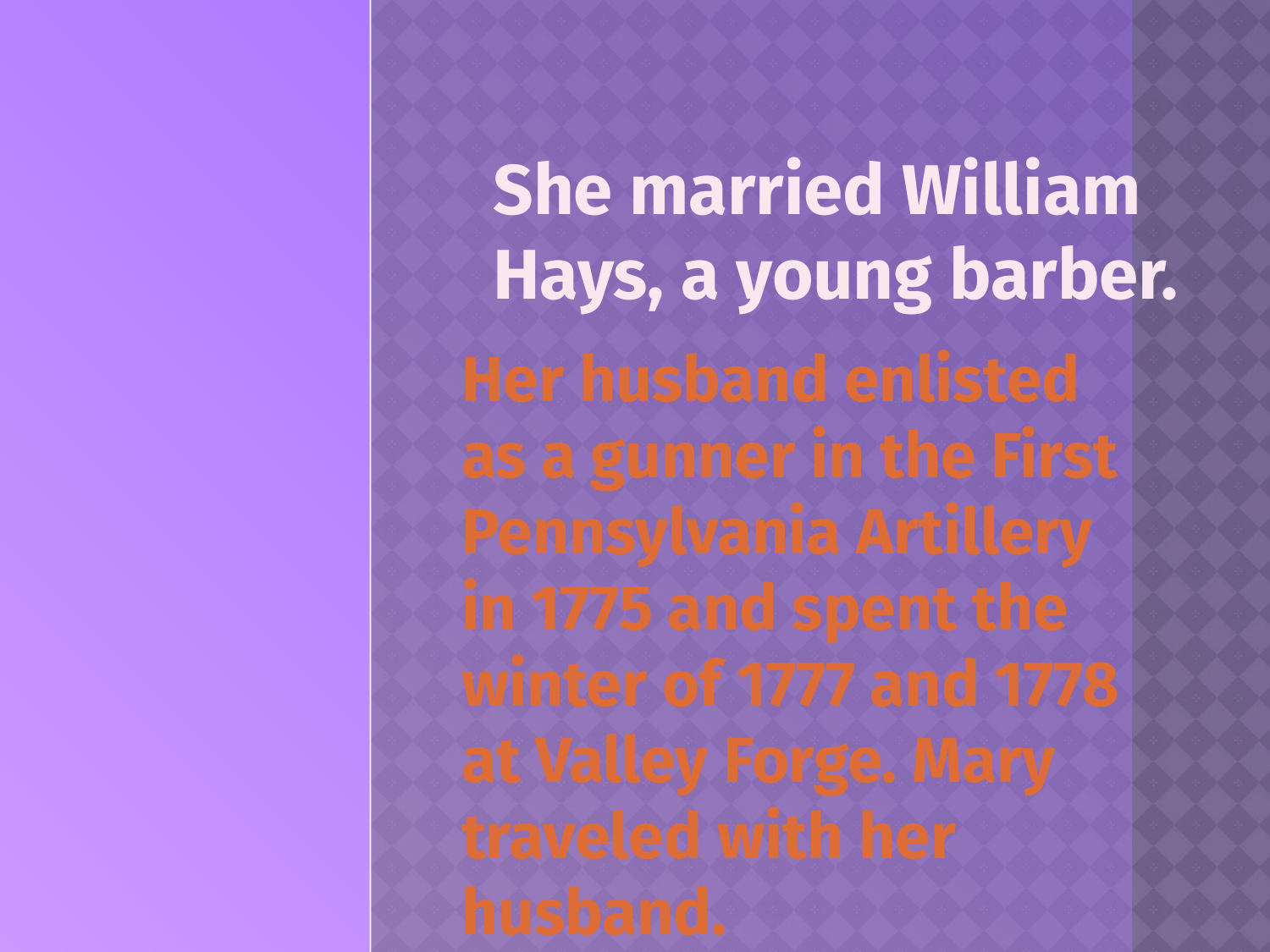

# She married William Hays, a young barber.
Her husband enlisted as a gunner in the First Pennsylvania Artillery in 1775 and spent the winter of 1777 and 1778 at Valley Forge. Mary traveled with her husband.